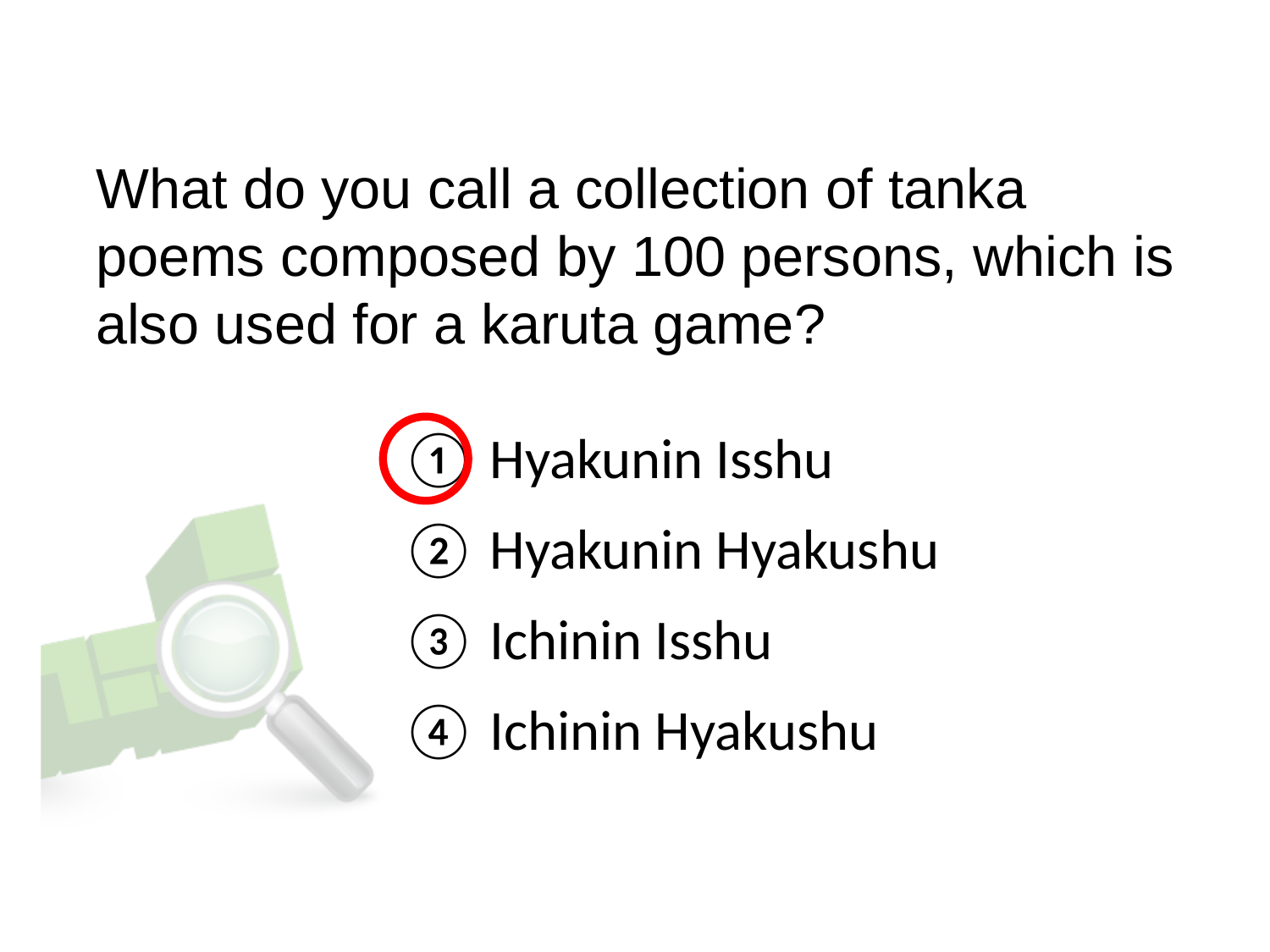

What do you call a collection of tanka poems composed by 100 persons, which is also used for a karuta game?
① Hyakunin Isshu
② Hyakunin Hyakushu
③ Ichinin Isshu
④ Ichinin Hyakushu